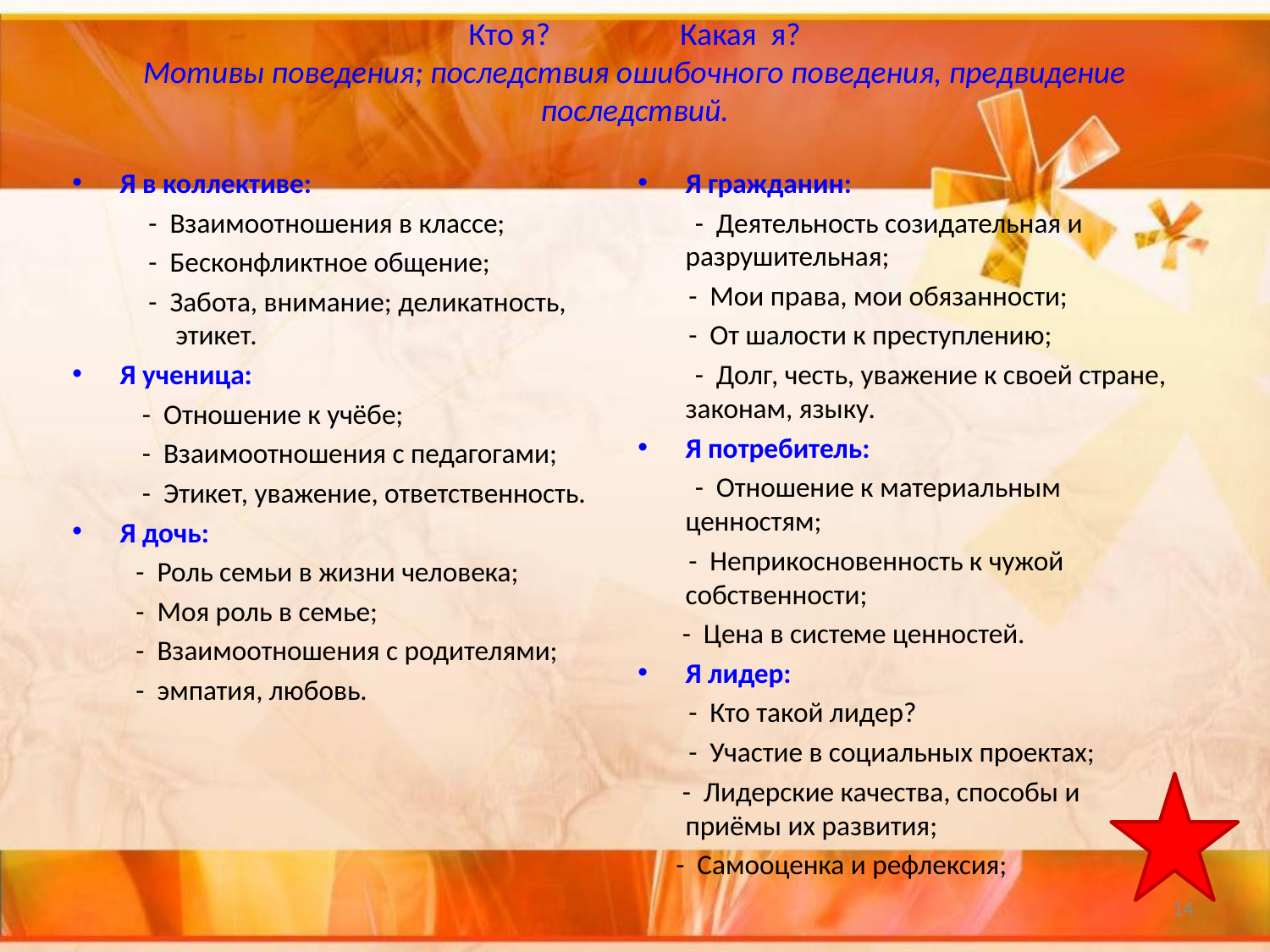

# Кто я?                  Какая  я? Мотивы поведения; последствия ошибочного поведения, предвидение последствий.
Я в коллективе:
  -  Взаимоотношения в классе;
  -  Бесконфликтное общение;
  -  Забота, внимание; деликатность, этикет.
Я ученица:
           -  Отношение к учёбе;
           -  Взаимоотношения с педагогами;
           -  Этикет, уважение, ответственность.
Я дочь:
          -  Роль семьи в жизни человека;
          -  Моя роль в семье;
          -  Взаимоотношения с родителями;
          -  эмпатия, любовь.

Я гражданин:
         -  Деятельность созидательная и       разрушительная;
        -  Мои права, мои обязанности;
        -  От шалости к преступлению;
         -  Долг, честь, уважение к своей стране, законам, языку.
Я потребитель:
         -  Отношение к материальным ценностям;
        -  Неприкосновенность к чужой собственности;
       -  Цена в системе ценностей.
Я лидер:
        -  Кто такой лидер?
        -  Участие в социальных проектах;
       -  Лидерские качества, способы и приёмы их развития;
      -  Самооценка и рефлексия;

14